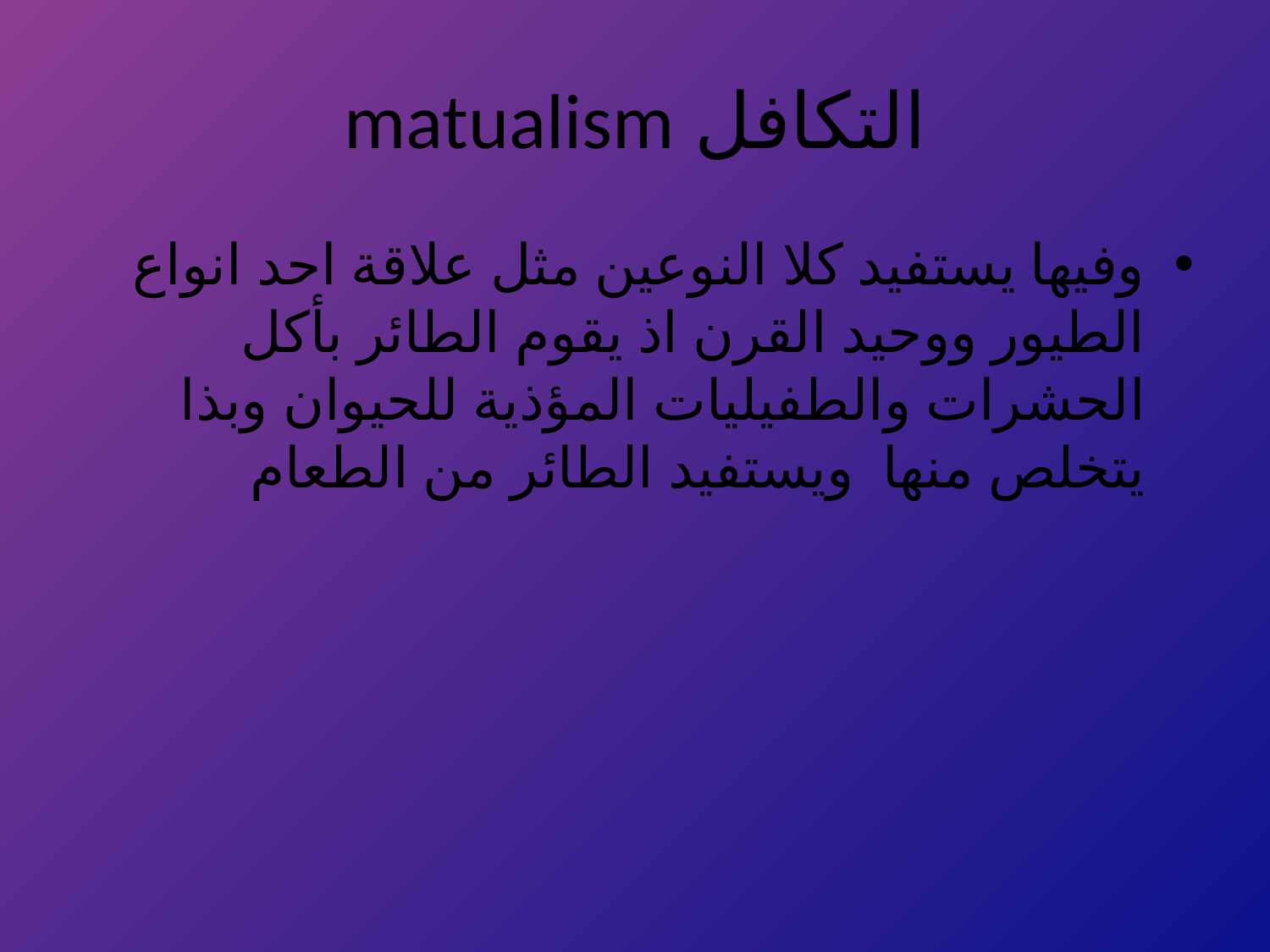

# التكافل matualism
وفيها يستفيد كلا النوعين مثل علاقة احد انواع الطيور ووحيد القرن اذ يقوم الطائر بأكل الحشرات والطفيليات المؤذية للحيوان وبذا يتخلص منها  ويستفيد الطائر من الطعام